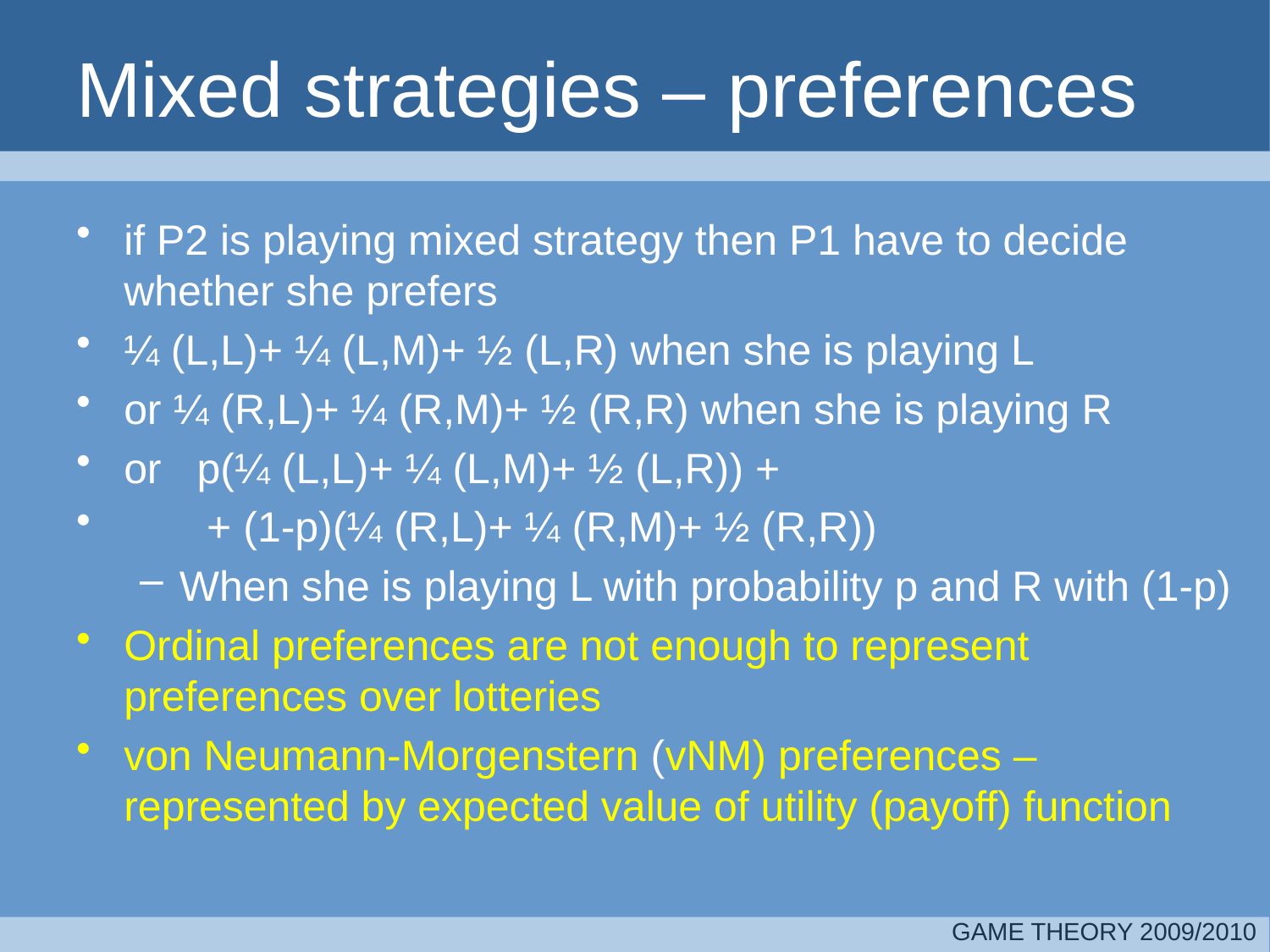

# Mixed strategies – preferences
if P2 is playing mixed strategy then P1 have to decide whether she prefers
¼ (L,L)+ ¼ (L,M)+ ½ (L,R) when she is playing L
or ¼ (R,L)+ ¼ (R,M)+ ½ (R,R) when she is playing R
or   p(¼ (L,L)+ ¼ (L,M)+ ½ (L,R)) +
       + (1-p)(¼ (R,L)+ ¼ (R,M)+ ½ (R,R))
When she is playing L with probability p and R with (1-p)
Ordinal preferences are not enough to represent preferences over lotteries
von Neumann-Morgenstern (vNM) preferences – represented by expected value of utility (payoff) function

GAME THEORY 2009/2010